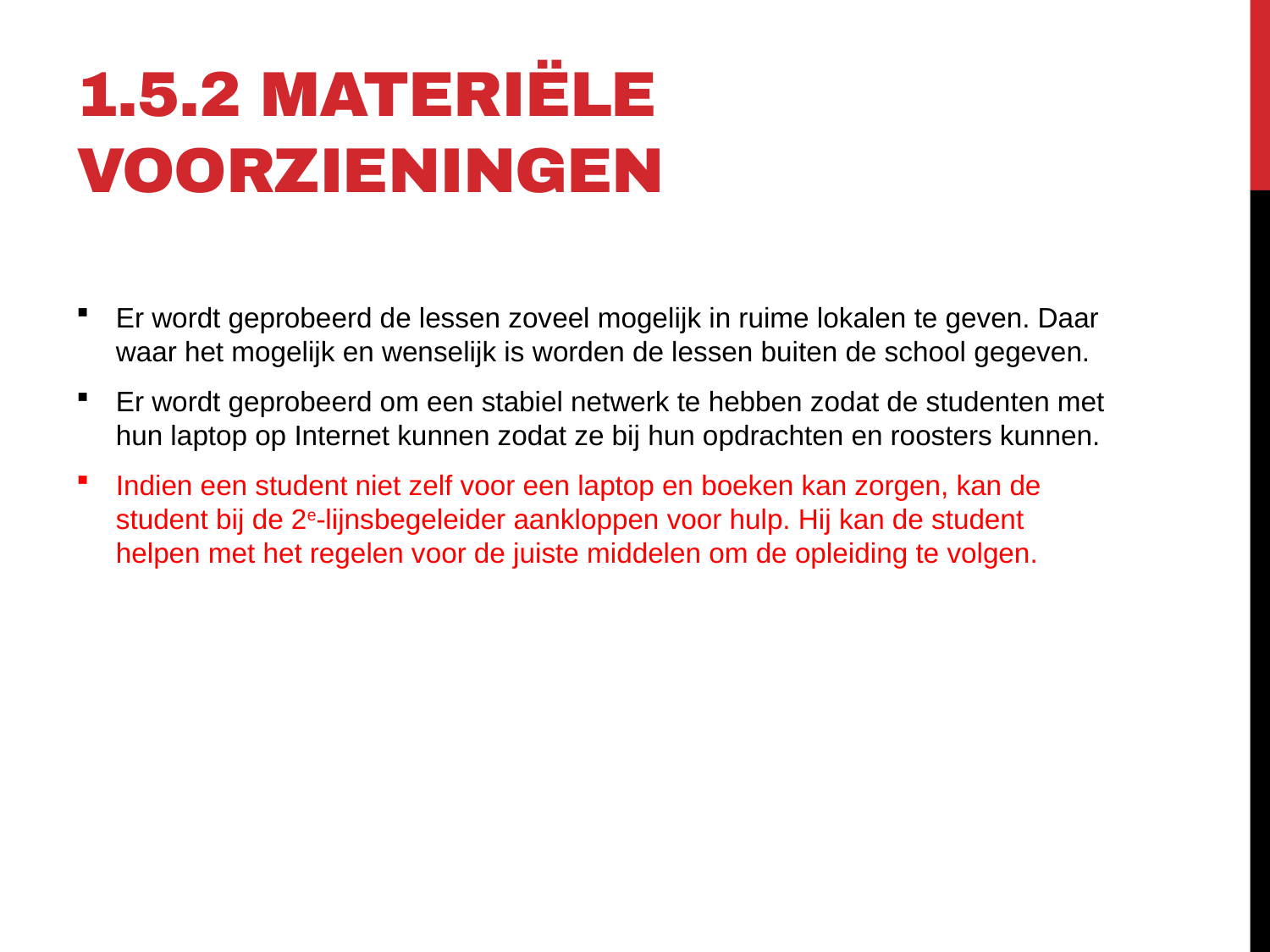

# 1.5.2 materiële voorzieningen

Er wordt geprobeerd de lessen zoveel mogelijk in ruime lokalen te geven. Daar waar het mogelijk en wenselijk is worden de lessen buiten de school gegeven.
Er wordt geprobeerd om een stabiel netwerk te hebben zodat de studenten met hun laptop op Internet kunnen zodat ze bij hun opdrachten en roosters kunnen.
Indien een student niet zelf voor een laptop en boeken kan zorgen, kan de student bij de 2e-lijnsbegeleider aankloppen voor hulp. Hij kan de student helpen met het regelen voor de juiste middelen om de opleiding te volgen.